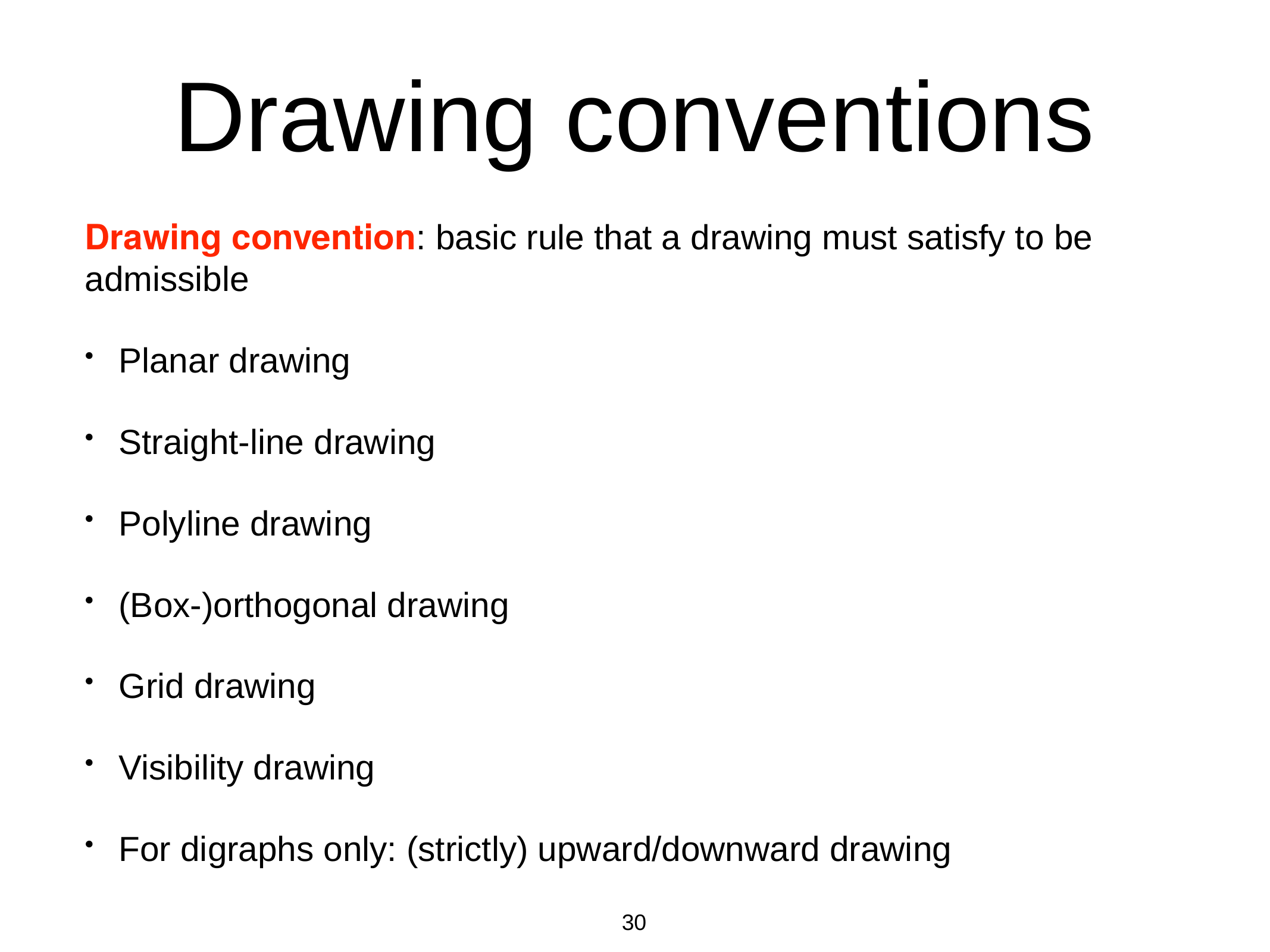

30
# Drawing conventions
Drawing convention: basic rule that a drawing must satisfy to be admissible
Planar drawing
Straight-line drawing
Polyline drawing
(Box-)orthogonal drawing
Grid drawing
Visibility drawing
For digraphs only: (strictly) upward/downward drawing